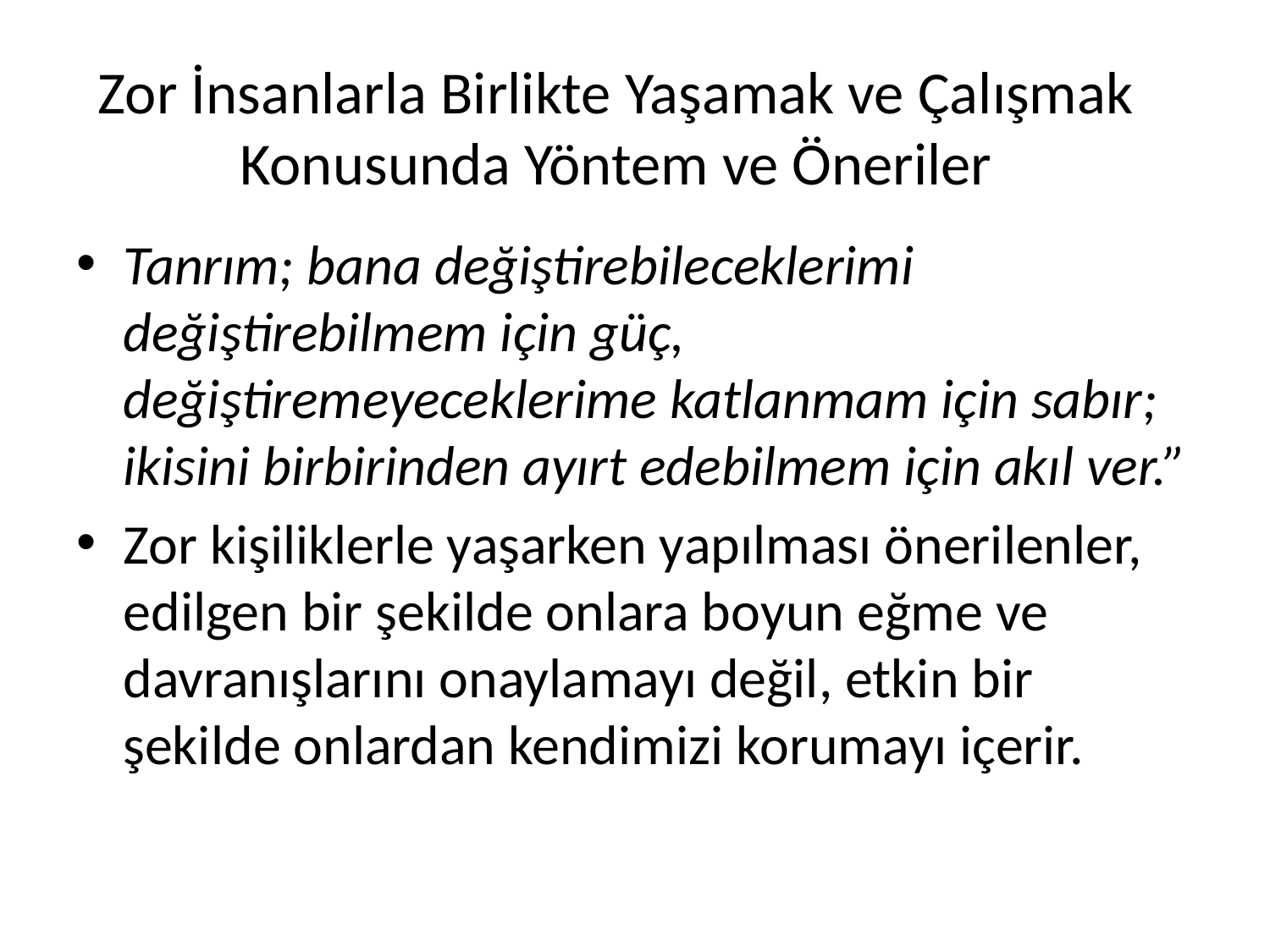

# Zor İnsanlarla Birlikte Yaşamak ve Çalışmak Konusunda Yöntem ve Öneriler
Tanrım; bana değiştirebileceklerimi değiştirebilmem için güç, değiştiremeyeceklerime katlanmam için sabır; ikisini birbirinden ayırt edebilmem için akıl ver.”
Zor kişiliklerle yaşarken yapılması önerilenler, edilgen bir şekilde onlara boyun eğme ve davranışlarını onaylamayı değil, etkin bir şekilde onlardan kendimizi korumayı içerir.